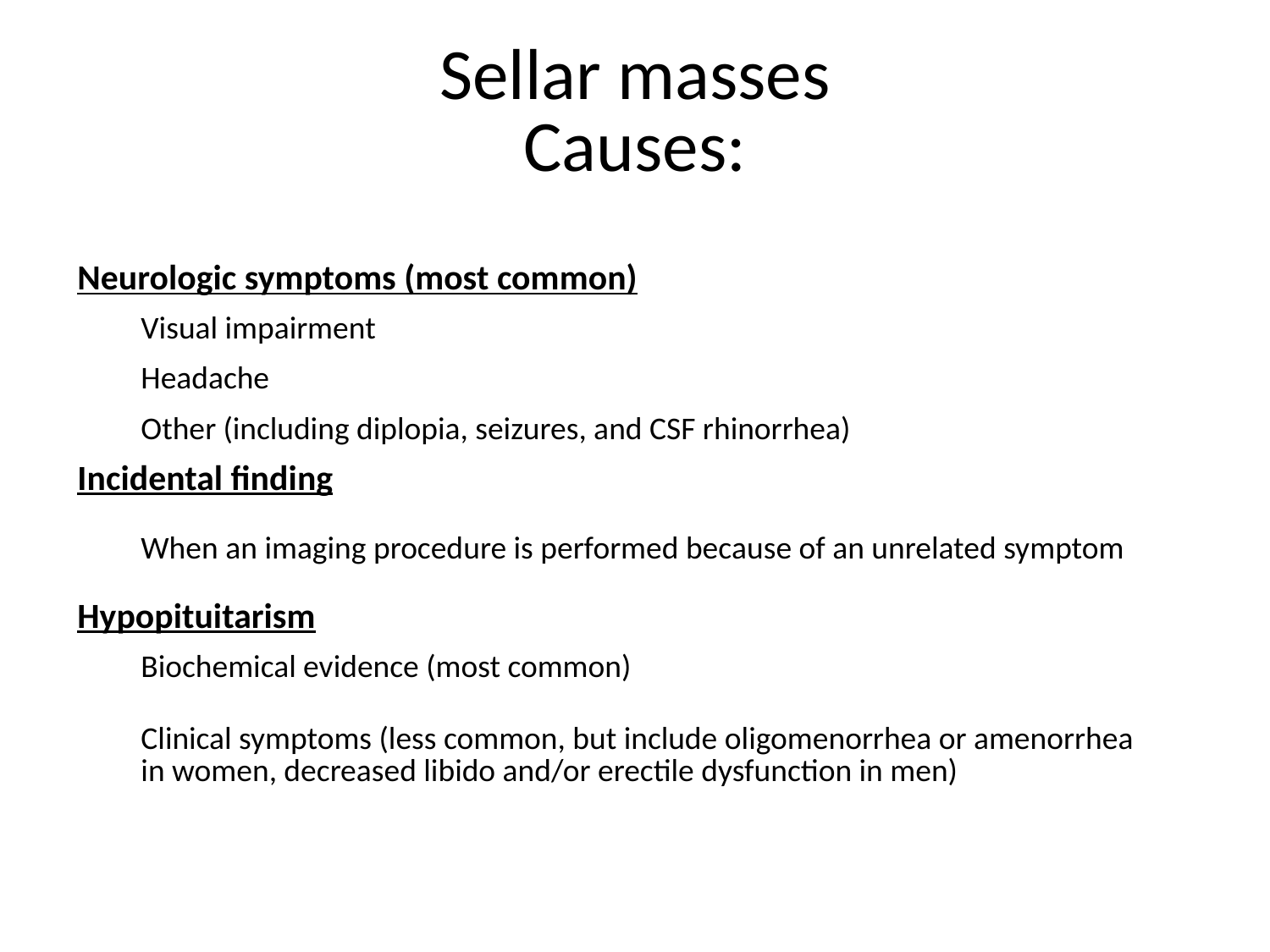

# Sellar masses Causes:
| Neurologic symptoms (most common) |
| --- |
| Visual impairment |
| Headache |
| Other (including diplopia, seizures, and CSF rhinorrhea) |
| Incidental finding |
| When an imaging procedure is performed because of an unrelated symptom |
| Hypopituitarism |
| Biochemical evidence (most common) |
| Clinical symptoms (less common, but include oligomenorrhea or amenorrhea in women, decreased libido and/or erectile dysfunction in men) |